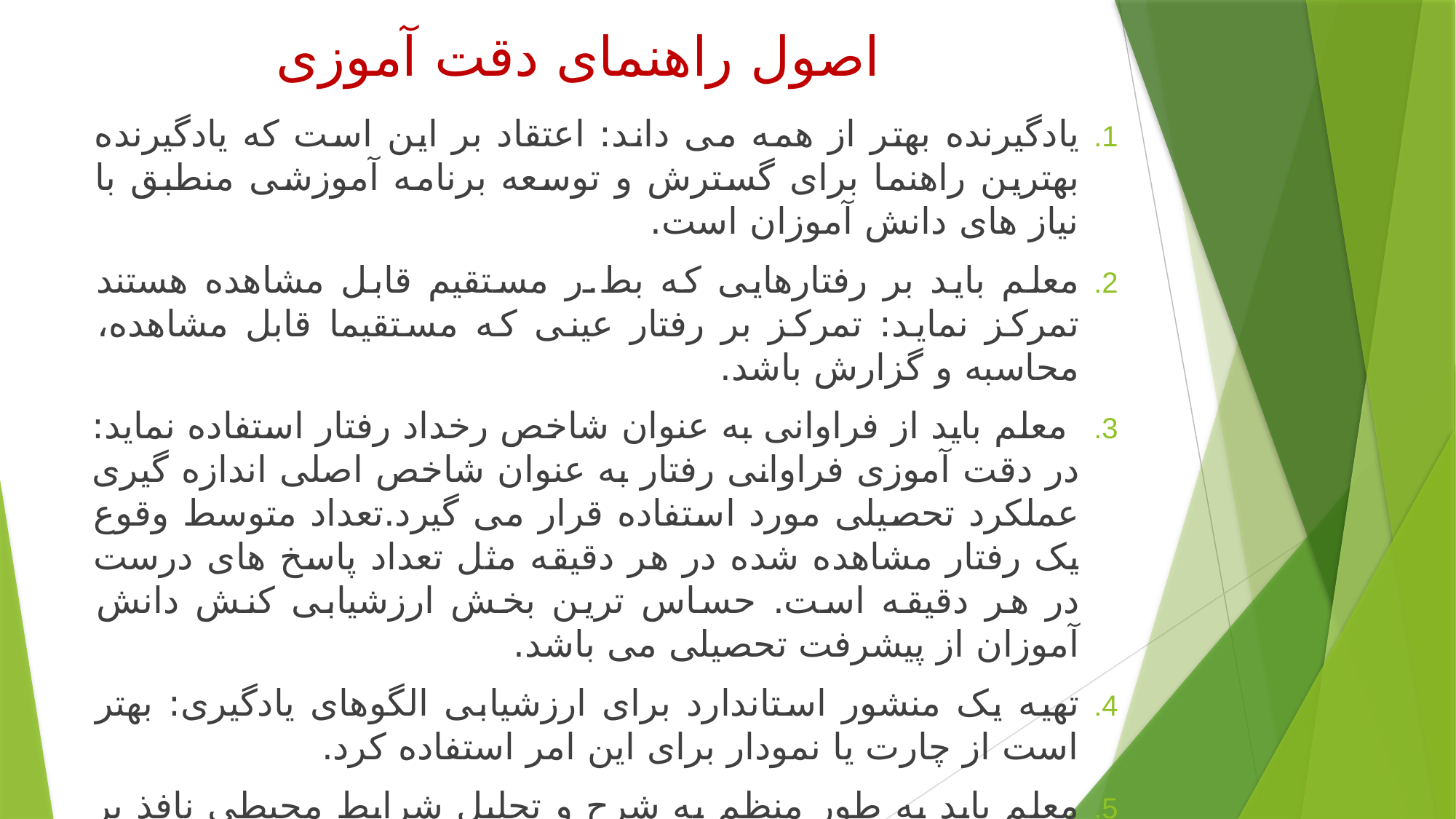

# اصول راهنمای دقت آموزی
یادگیرنده بهتر از همه می داند: اعتقاد بر این است که یادگیرنده بهترین راهنما برای گسترش و توسعه برنامه آموزشی منطبق با نیاز های دانش آموزان است.
معلم باید بر رفتارهایی که بط.ر مستقیم قابل مشاهده هستند تمرکز نماید: تمرکز بر رفتار عینی که مستقیما قابل مشاهده، محاسبه و گزارش باشد.
 معلم باید از فراوانی به عنوان شاخص رخداد رفتار استفاده نماید: در دقت آموزی فراوانی رفتار به عنوان شاخص اصلی اندازه گیری عملکرد تحصیلی مورد استفاده قرار می گیرد.تعداد متوسط وقوع یک رفتار مشاهده شده در هر دقیقه مثل تعداد پاسخ های درست در هر دقیقه است. حساس ترین بخش ارزشیابی کنش دانش آموزان از پیشرفت تحصیلی می باشد.
تهیه یک منشور استاندارد برای ارزشیابی الگوهای یادگیری: بهتر است از چارت یا نمودار برای این امر استفاده کرد.
معلم باید به طور منظم به شرح و تحلیل شرایط محیطی نافذ بر رفتار بپردازد.